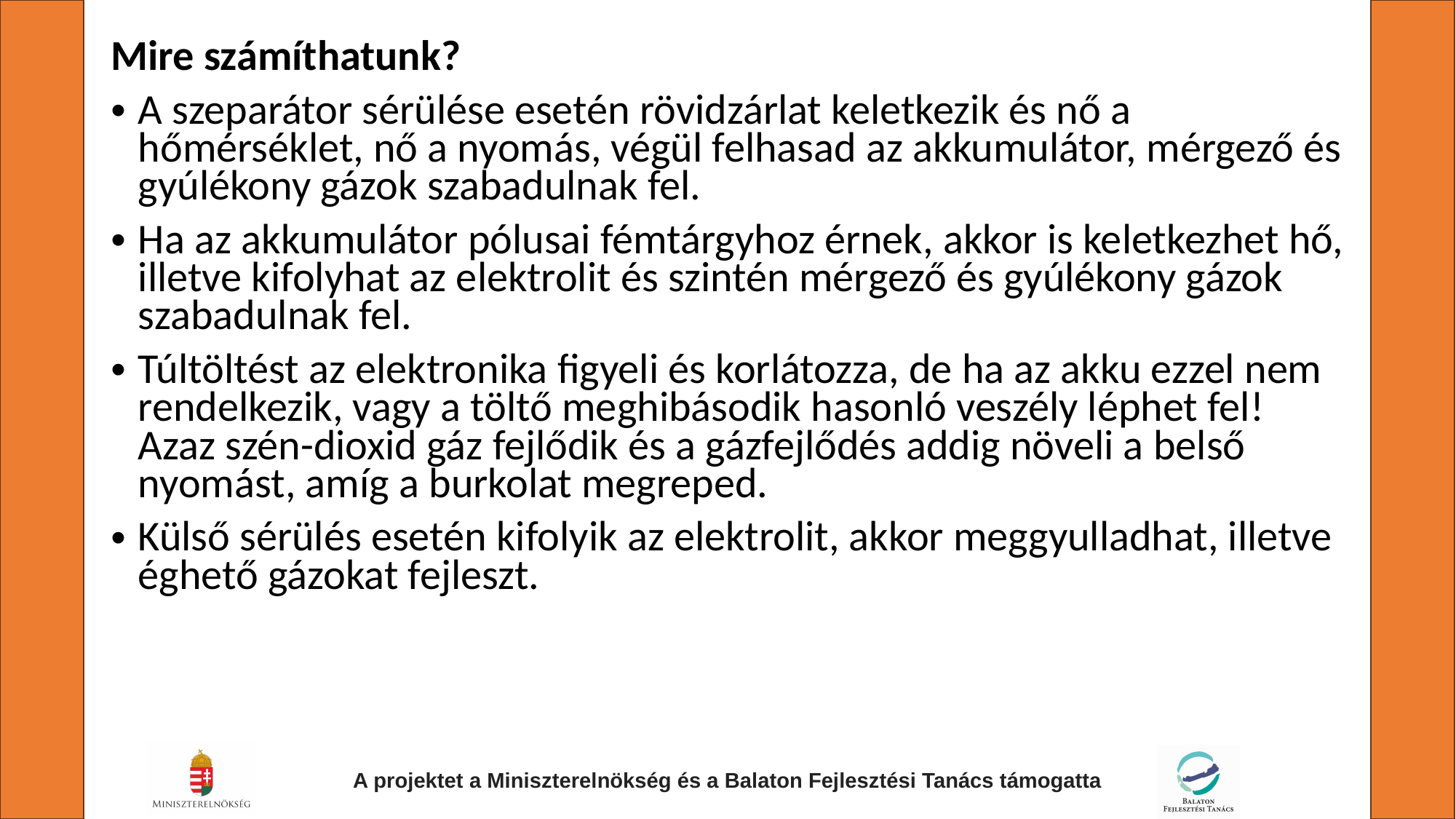

Mire számíthatunk?
A szeparátor sérülése esetén rövidzárlat keletkezik és nő a hőmérséklet, nő a nyomás, végül felhasad az akkumulátor, mérgező és gyúlékony gázok szabadulnak fel.
Ha az akkumulátor pólusai fémtárgyhoz érnek, akkor is keletkezhet hő, illetve kifolyhat az elektrolit és szintén mérgező és gyúlékony gázok szabadulnak fel.
Túltöltést az elektronika figyeli és korlátozza, de ha az akku ezzel nem rendelkezik, vagy a töltő meghibásodik hasonló veszély léphet fel! Azaz szén-dioxid gáz fejlődik és a gázfejlődés addig növeli a belső nyomást, amíg a burkolat megreped.
Külső sérülés esetén kifolyik az elektrolit, akkor meggyulladhat, illetve éghető gázokat fejleszt.